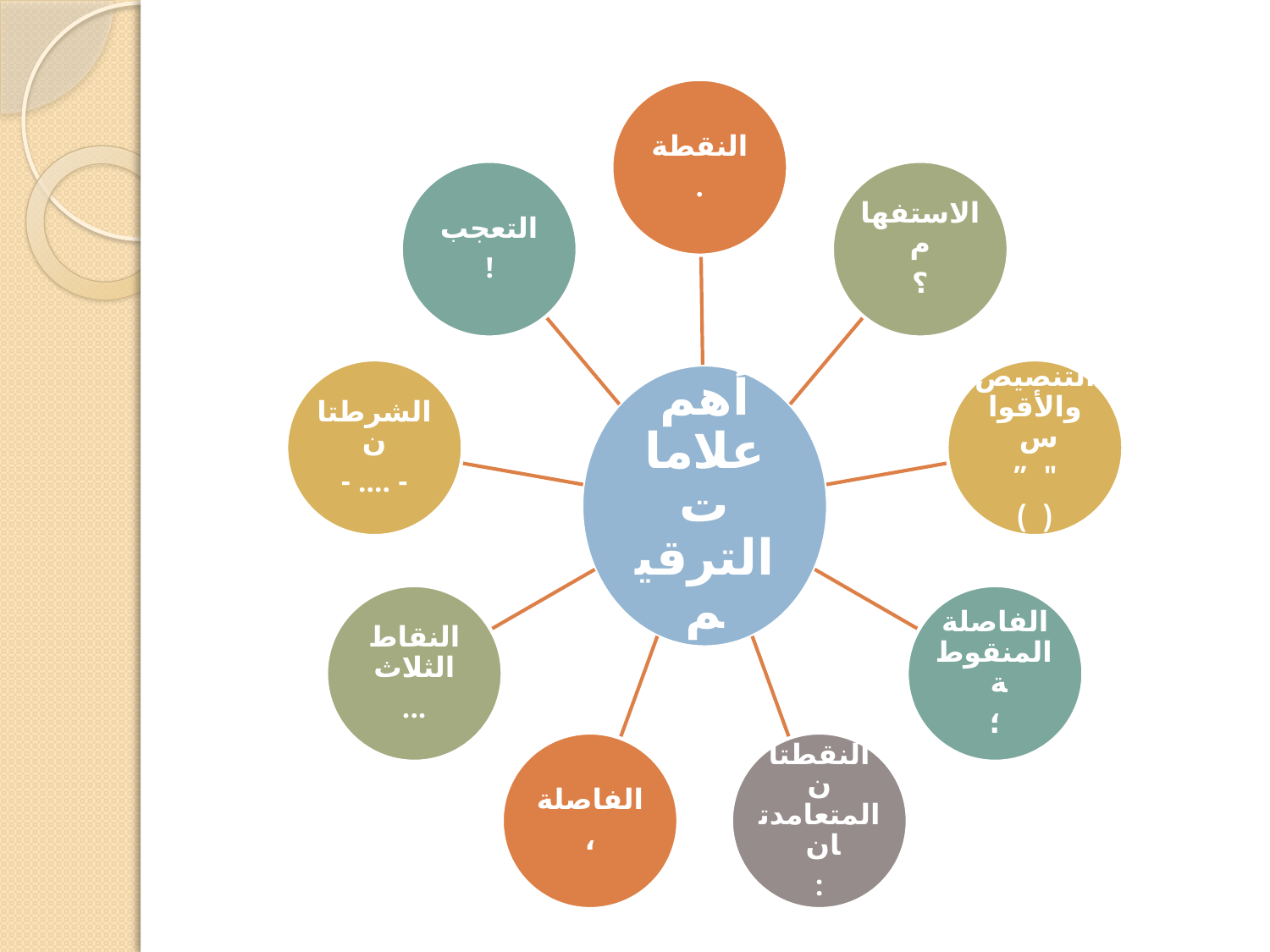

أهم علامات الترقيم

النقطة
.

الاستفهام
؟

التنصيص والأقواس
"  ”
(  )

الفاصلة المنقوطة
؛

النقطتان المتعامدتان
:

الفاصلة
،

النقاط الثلاث
...

الشرطتان
- .... -

التعجب
!